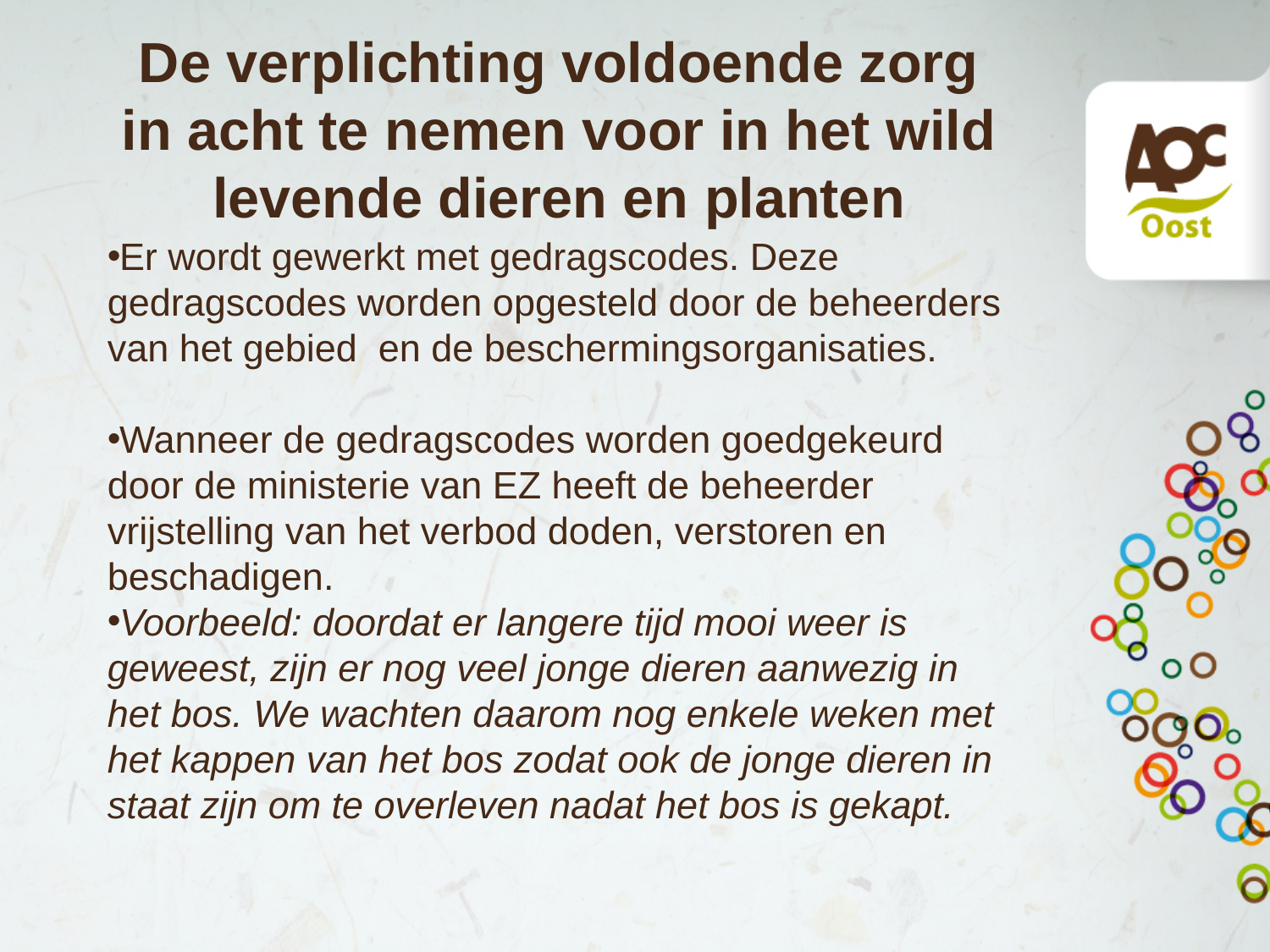

# De verplichting voldoende zorg in acht te nemen voor in het wild levende dieren en planten
Er wordt gewerkt met gedragscodes. Deze gedragscodes worden opgesteld door de beheerders van het gebied  en de beschermingsorganisaties.

Wanneer de gedragscodes worden goedgekeurd door de ministerie van EZ heeft de beheerder vrijstelling van het verbod doden, verstoren en beschadigen.
Voorbeeld: doordat er langere tijd mooi weer is geweest, zijn er nog veel jonge dieren aanwezig in het bos. We wachten daarom nog enkele weken met het kappen van het bos zodat ook de jonge dieren in staat zijn om te overleven nadat het bos is gekapt.